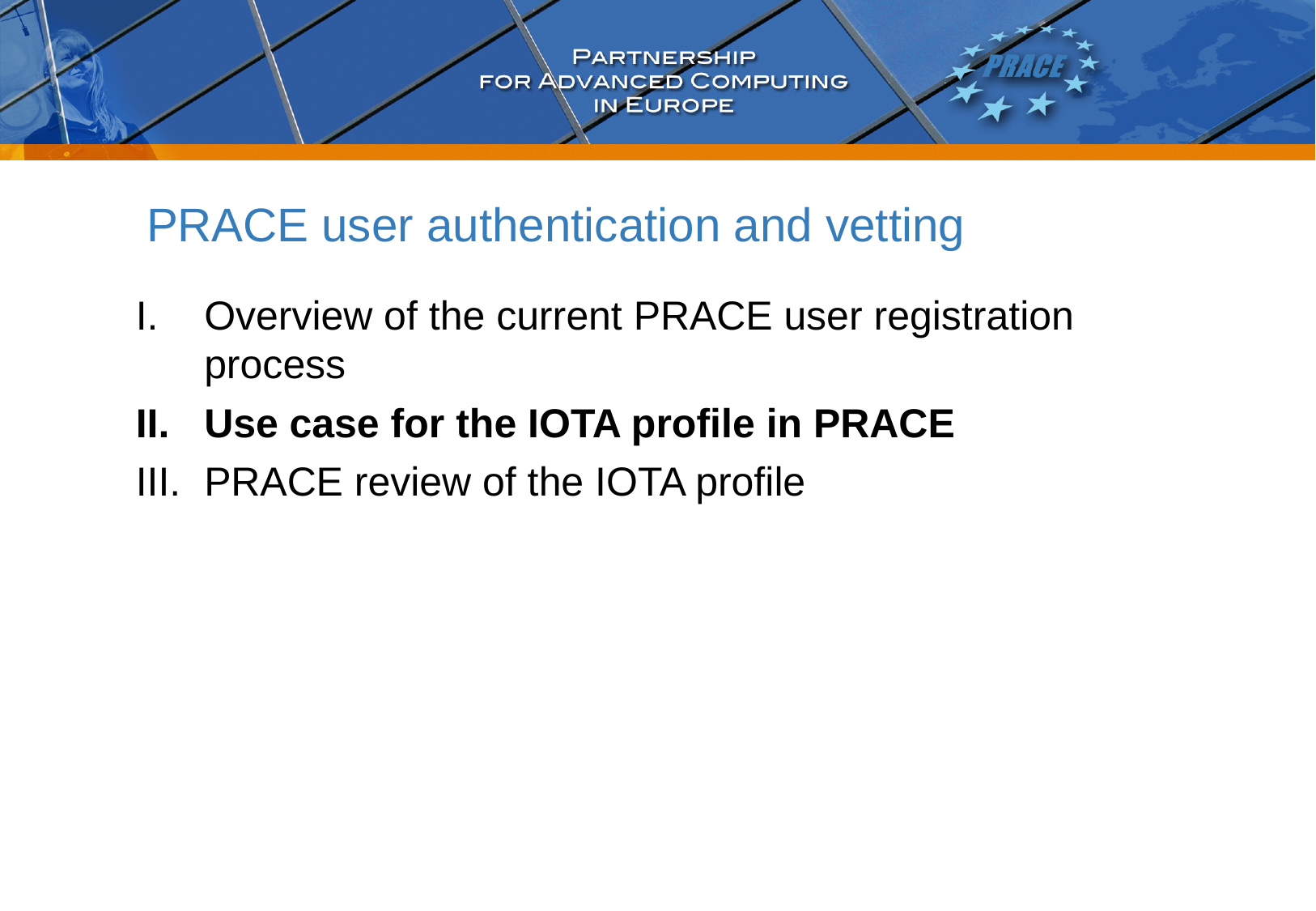

# PRACE user authentication and vetting
Overview of the current PRACE user registration process
Use case for the IOTA profile in PRACE
PRACE review of the IOTA profile